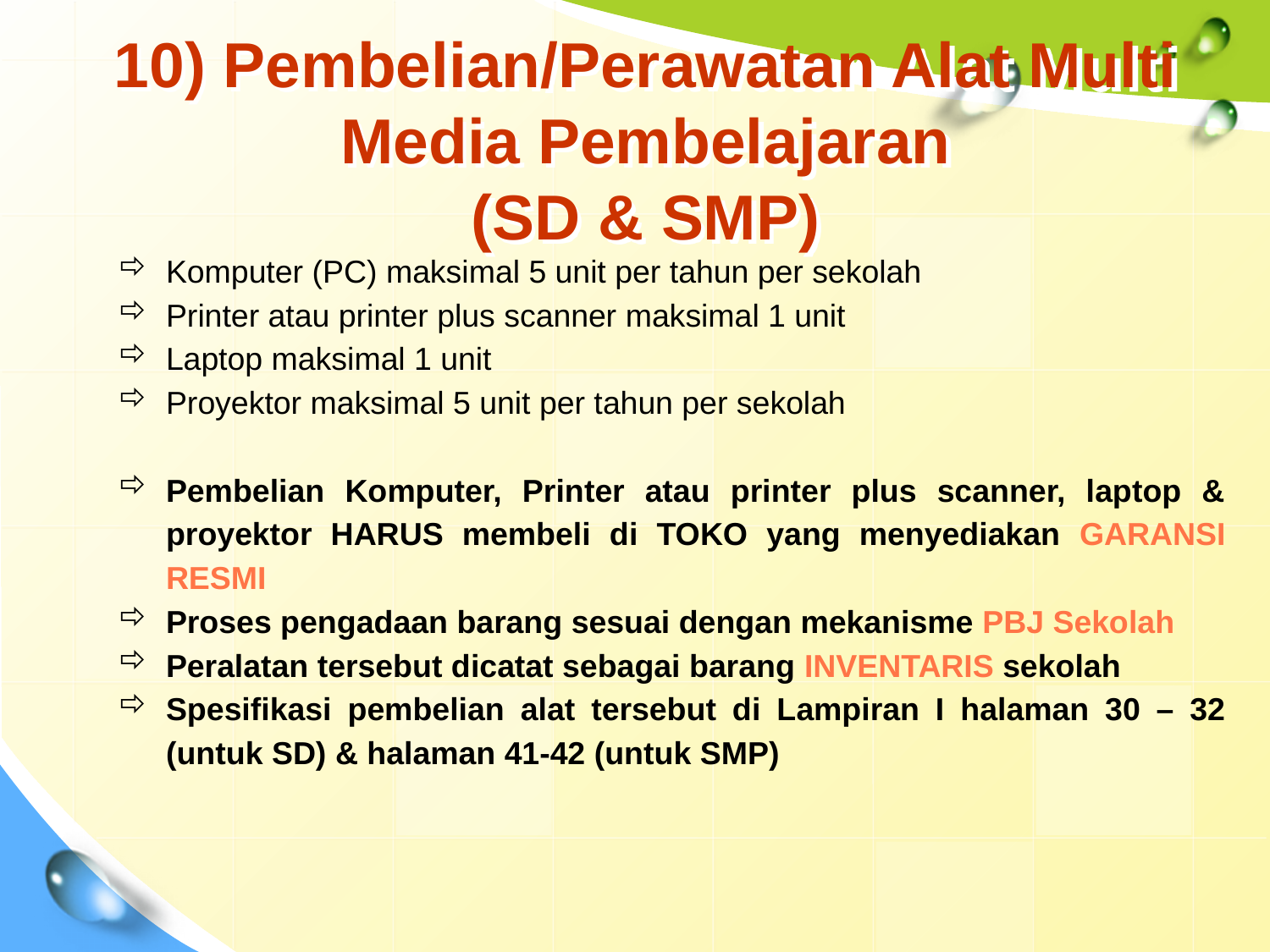

# 10) Pembelian/Perawatan Alat Multi Media Pembelajaran (SD & SMP)
Komputer (PC) maksimal 5 unit per tahun per sekolah
Printer atau printer plus scanner maksimal 1 unit
Laptop maksimal 1 unit
Proyektor maksimal 5 unit per tahun per sekolah

Pembelian Komputer, Printer atau printer plus scanner, laptop & proyektor HARUS membeli di TOKO yang menyediakan GARANSI RESMI
Proses pengadaan barang sesuai dengan mekanisme PBJ Sekolah
Peralatan tersebut dicatat sebagai barang INVENTARIS sekolah
Spesifikasi pembelian alat tersebut di Lampiran I halaman 30 – 32 (untuk SD) & halaman 41-42 (untuk SMP)